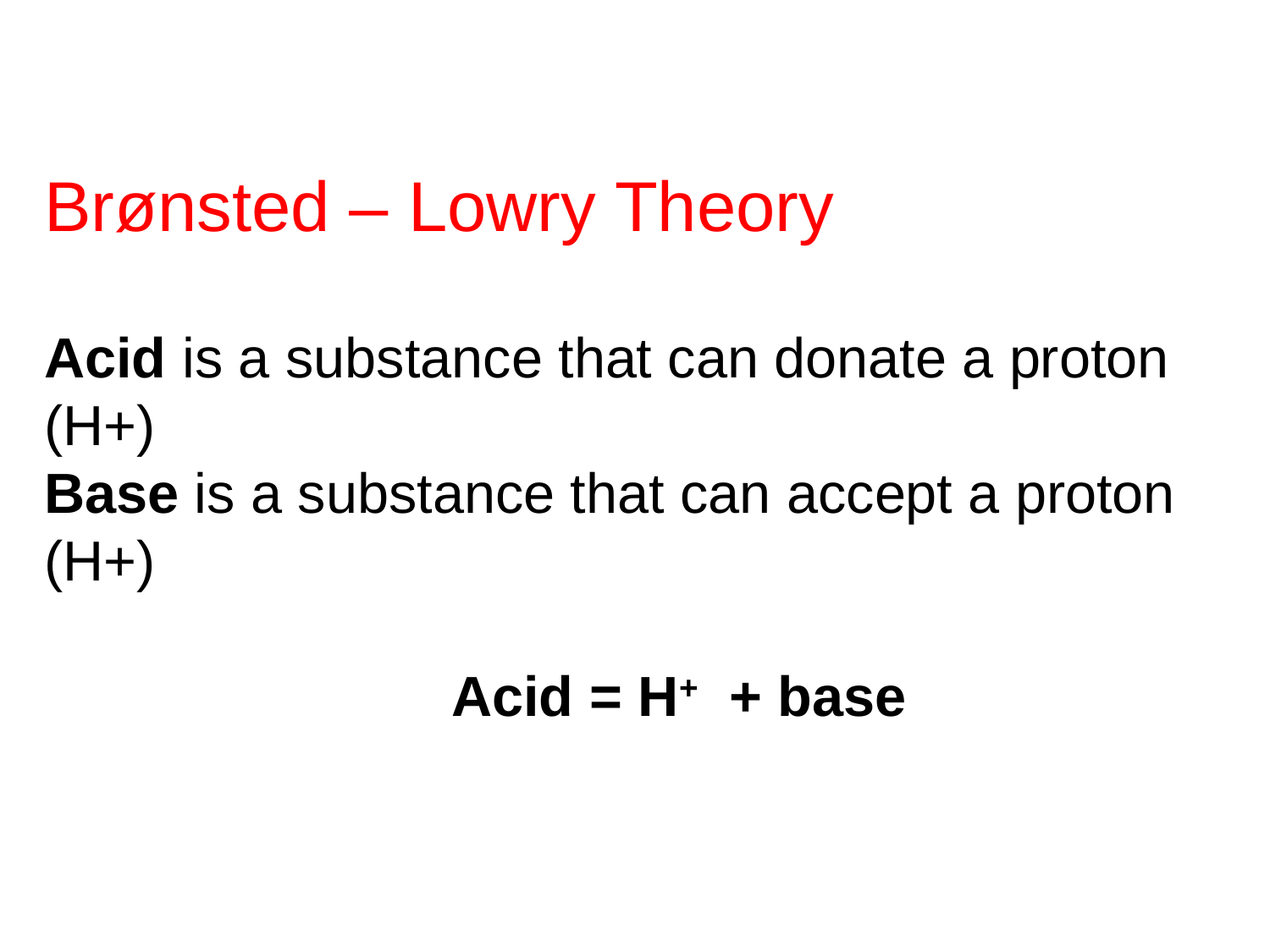

Brønsted – Lowry Theory

Acid is a substance that can donate a proton (H+)
Base is a substance that can accept a proton (H+)

                          Acid = H+  + base